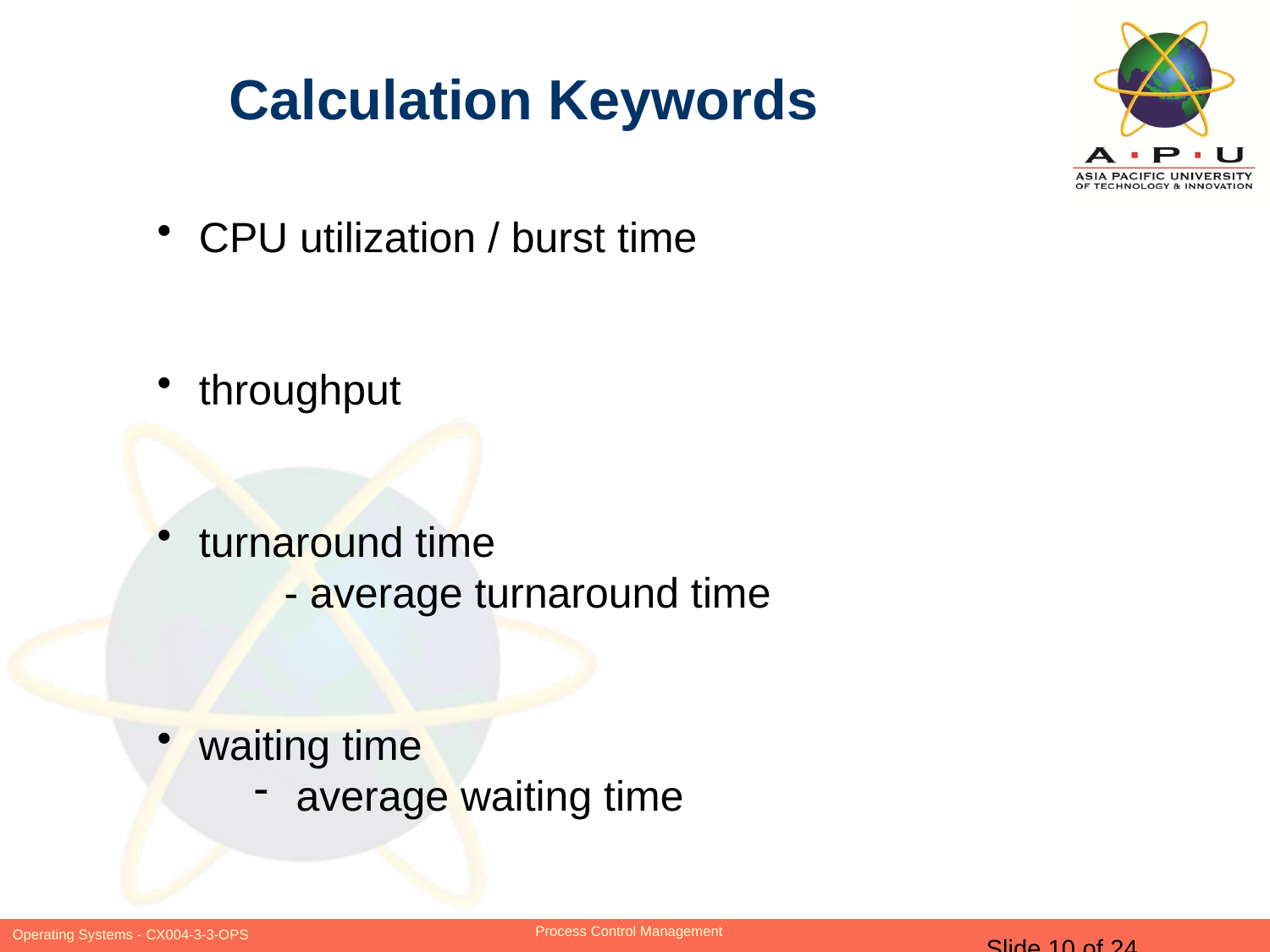

Calculation Keywords
 CPU utilization / burst time

 throughput

 turnaround time
	- average turnaround time

 waiting time
 average waiting time

Slide 10 of 24